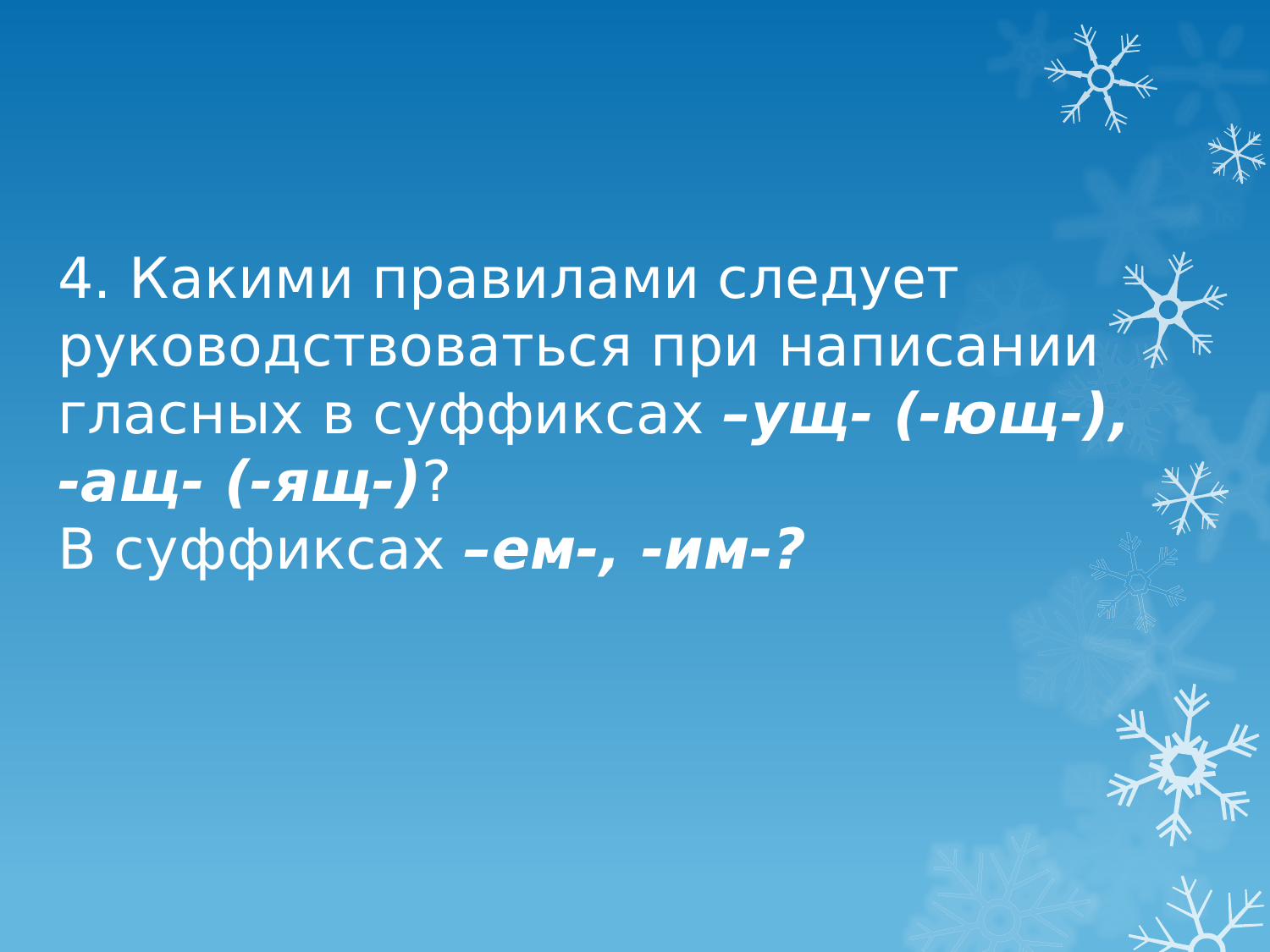

# 4. Какими правилами следует руководствоваться при написании гласных в суффиксах –ущ- (-ющ-), -ащ- (-ящ-)? В суффиксах –ем-, -им-?